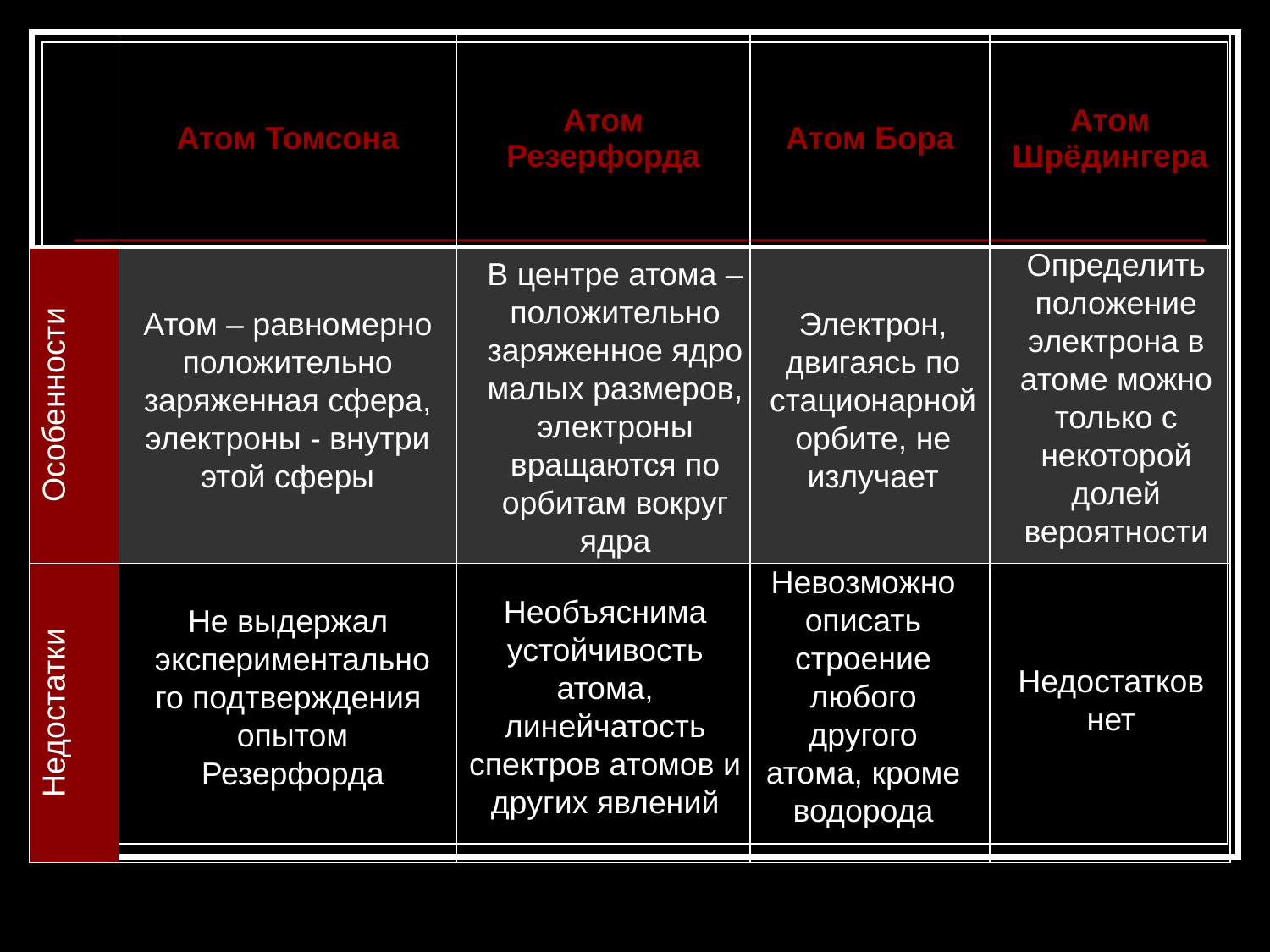

|  | Атом Томсона | Атом Резерфорда | Атом Бора | Атом Шрёдингера |
| --- | --- | --- | --- | --- |
| Особенности |  |  |  |  |
| Недостатки |  |  |  |  |
Определить положение электрона в атоме можно только с некоторой долей вероятности

В центре атома – положительно заряженное ядро малых размеров, электроны вращаются по орбитам вокруг ядра
Атом – равномерно положительно заряженная сфера,
электроны - внутри этой сферы
Электрон, двигаясь по стационарной орбите, не излучает
Невозможно описать строение любого другого атома, кроме водорода

Необъяснима устойчивость атома, линейчатость спектров атомов и других явлений
Не выдержал  экспериментального подтверждения  опытом Резерфорда
Недостатков нет